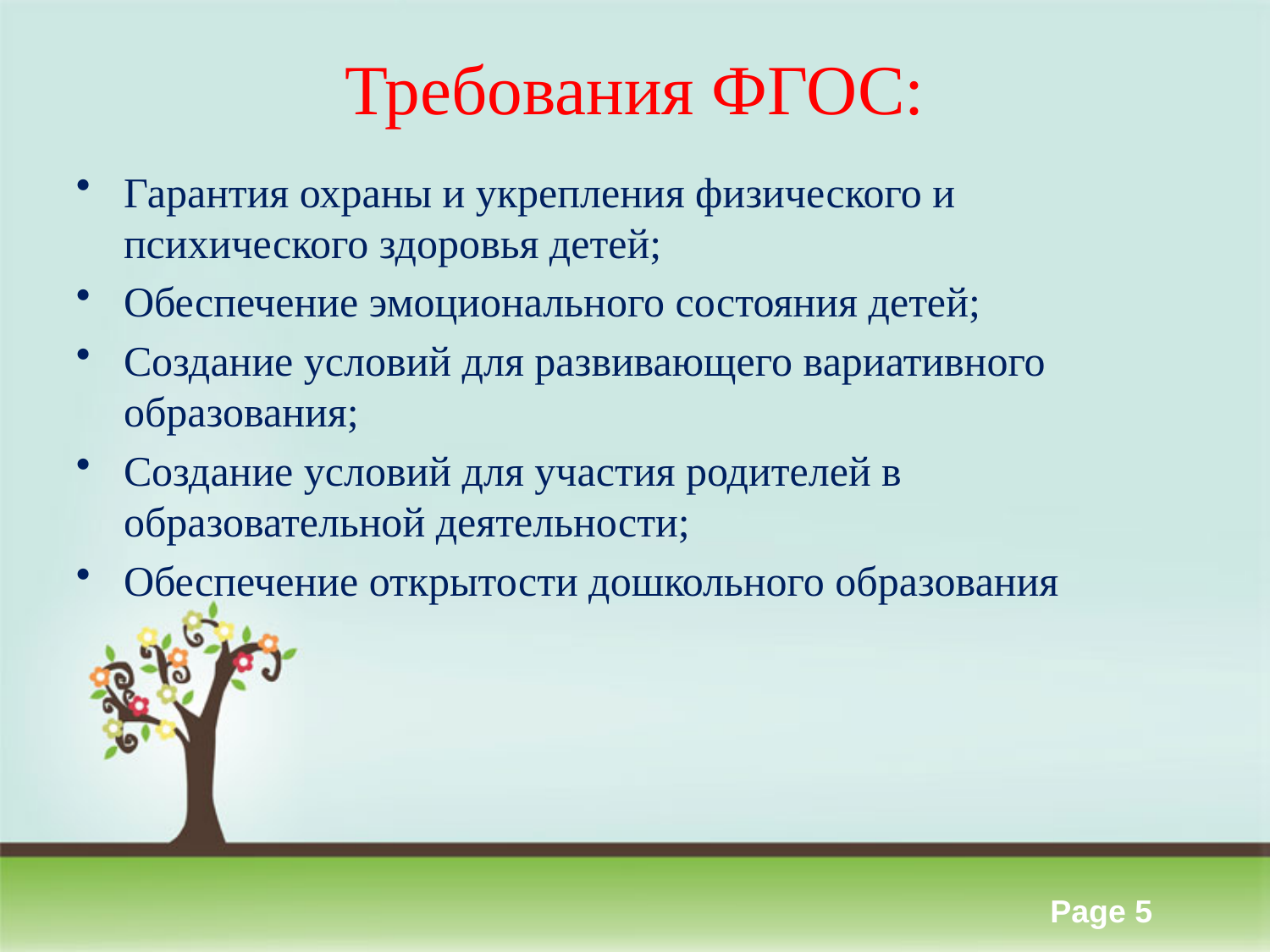

# Требования ФГОС:
Гарантия охраны и укрепления физического и психического здоровья детей;
Обеспечение эмоционального состояния детей;
Создание условий для развивающего вариативного образования;
Создание условий для участия родителей в образовательной деятельности;
Обеспечение открытости дошкольного образования